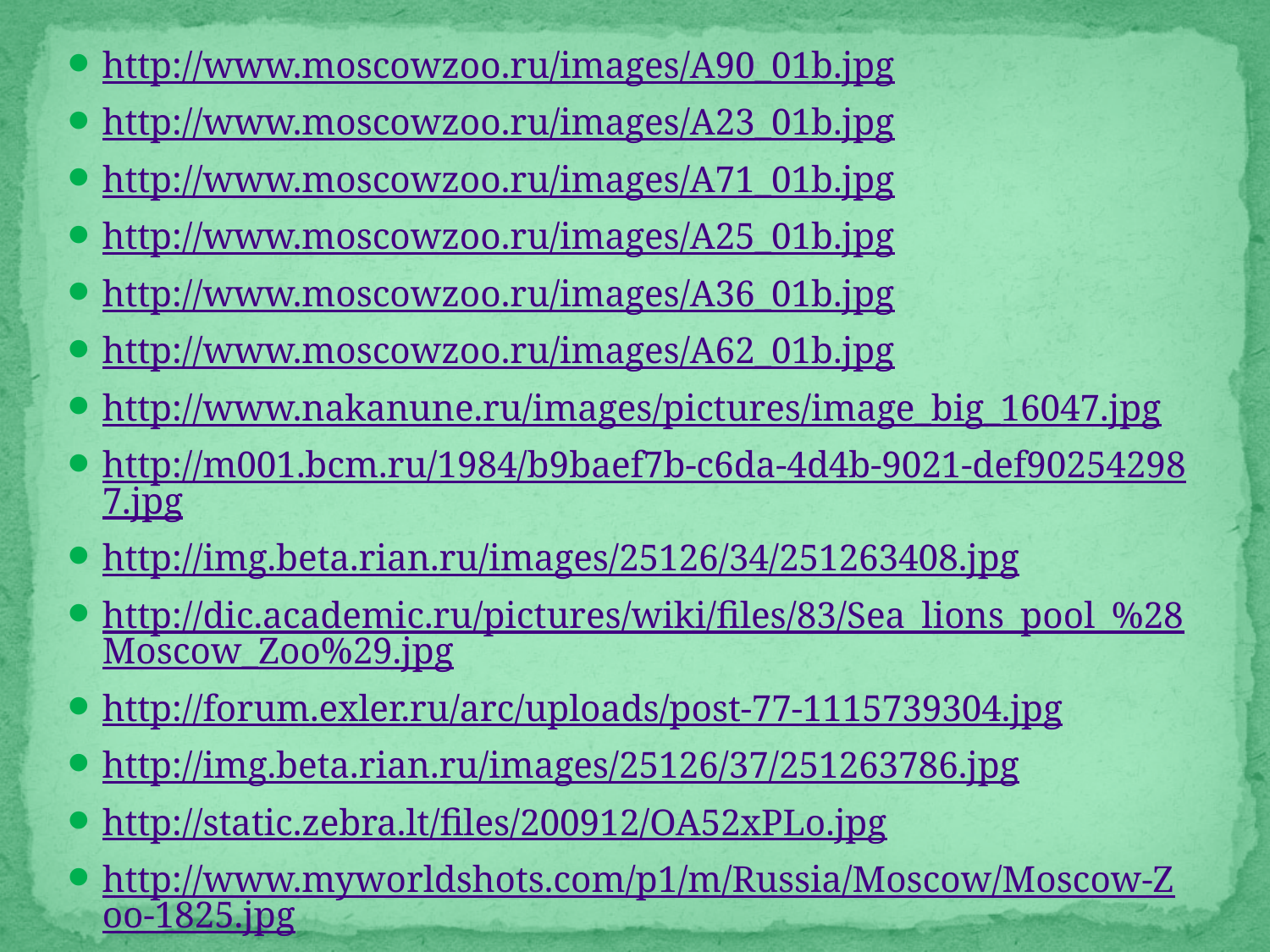

http://www.moscowzoo.ru/images/A90_01b.jpg
http://www.moscowzoo.ru/images/A23_01b.jpg
http://www.moscowzoo.ru/images/A71_01b.jpg
http://www.moscowzoo.ru/images/A25_01b.jpg
http://www.moscowzoo.ru/images/A36_01b.jpg
http://www.moscowzoo.ru/images/A62_01b.jpg
http://www.nakanune.ru/images/pictures/image_big_16047.jpg
http://m001.bcm.ru/1984/b9baef7b-c6da-4d4b-9021-def902542987.jpg
http://img.beta.rian.ru/images/25126/34/251263408.jpg
http://dic.academic.ru/pictures/wiki/files/83/Sea_lions_pool_%28Moscow_Zoo%29.jpg
http://forum.exler.ru/arc/uploads/post-77-1115739304.jpg
http://img.beta.rian.ru/images/25126/37/251263786.jpg
http://static.zebra.lt/files/200912/OA52xPLo.jpg
http://www.myworldshots.com/p1/m/Russia/Moscow/Moscow-Zoo-1825.jpg